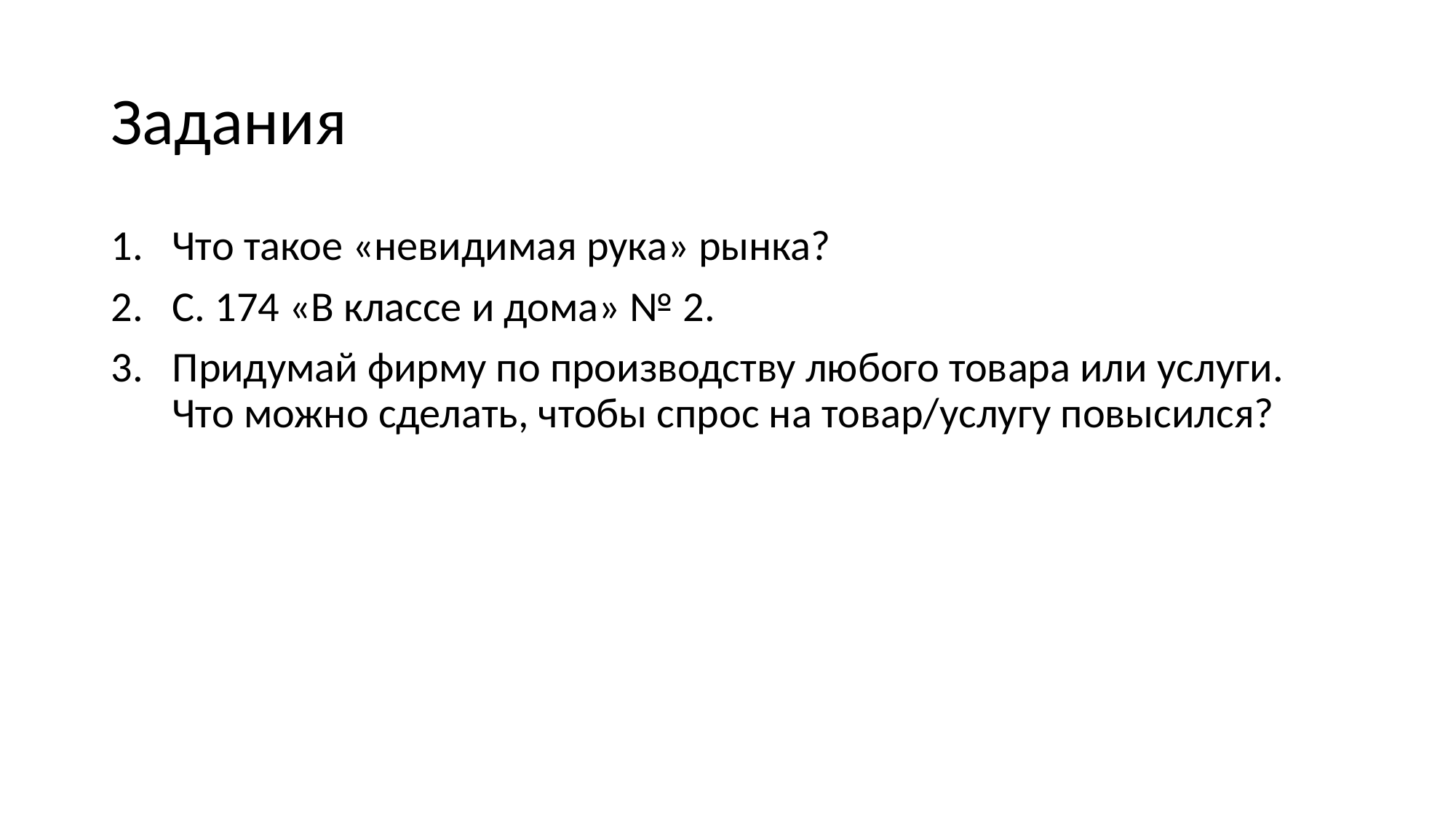

# Задания
Что такое «невидимая рука» рынка?
С. 174 «В классе и дома» № 2.
Придумай фирму по производству любого товара или услуги. Что можно сделать, чтобы спрос на товар/услугу повысился?